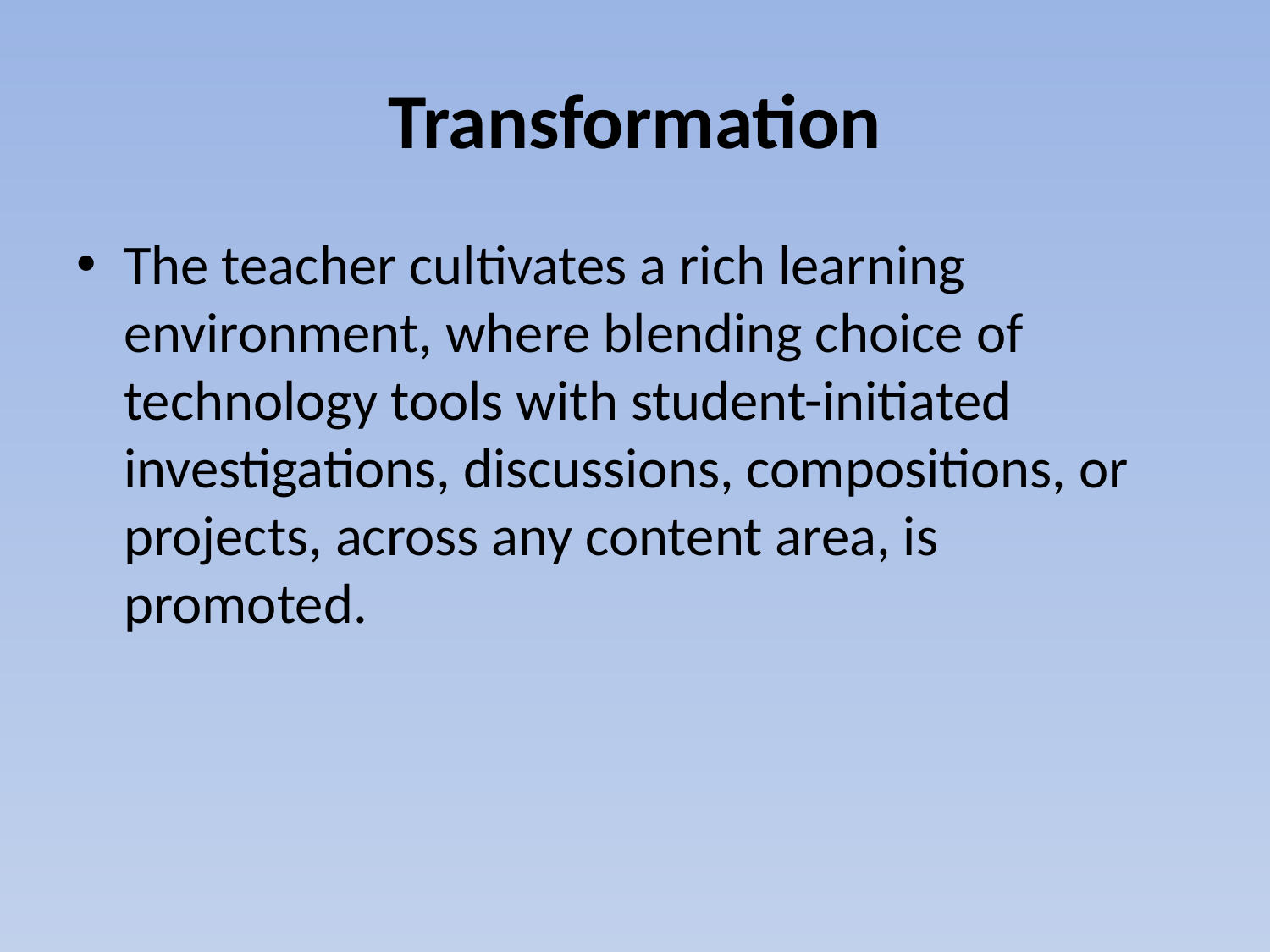

# Transformation
The teacher cultivates a rich learning environment, where blending choice of technology tools with student-initiated investigations, discussions, compositions, or projects, across any content area, is promoted.